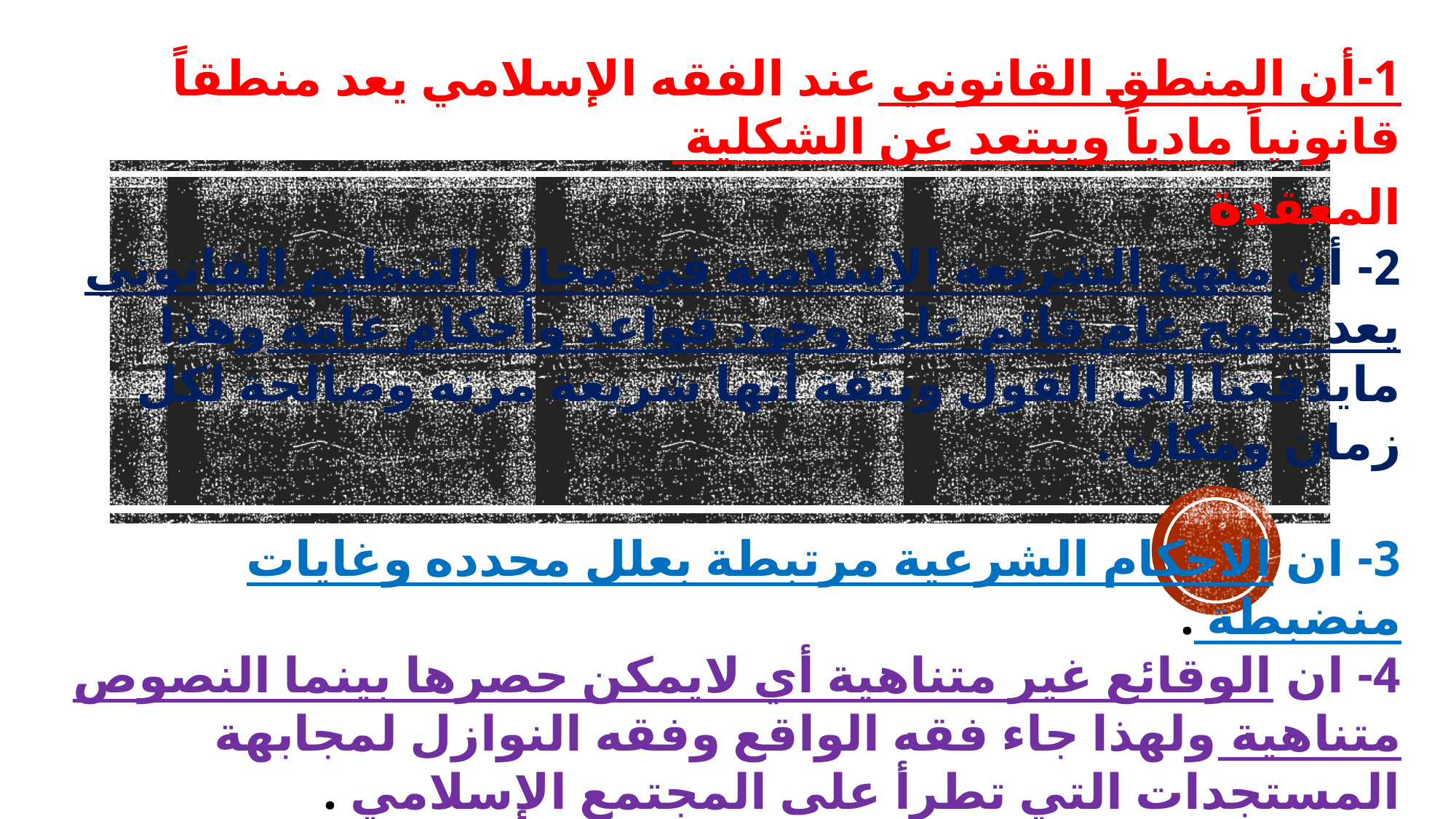

1-أن المنطق القانوني عند الفقه الإسلامي يعد منطقاً قانونياً مادياً ويبتعد عن الشكلية
المعقدة
2- أن منهج الشريعة الإسلامية في مجال التنظيم القانوني يعد منهح عام قائم على وجود قواعد وأحكام عامة وهذا مايدفعنا إلى القول وبثقة أنها شريعة مرنه وصالحة لكل زمان ومكان .

3- ان الاحكام الشرعية مرتبطة بعلل محدده وغايات منضبطة .
4- ان الوقائع غير متناهية أي لايمكن حصرها بينما النصوص متناهية ولهذا جاء فقه الواقع وفقه النوازل لمجابهة المستجدات التي تطرأ على المجتمع الإسلامي .

5- ان الفن القانوني الاسلامي قد قسم الاحكام الشرعية الى قسمين رئيسين هما :
الاحكام غير الاجتهادية , والاحكام الاجتهادية ودور العدالة يظهر في القسم الثاني دون الاول .